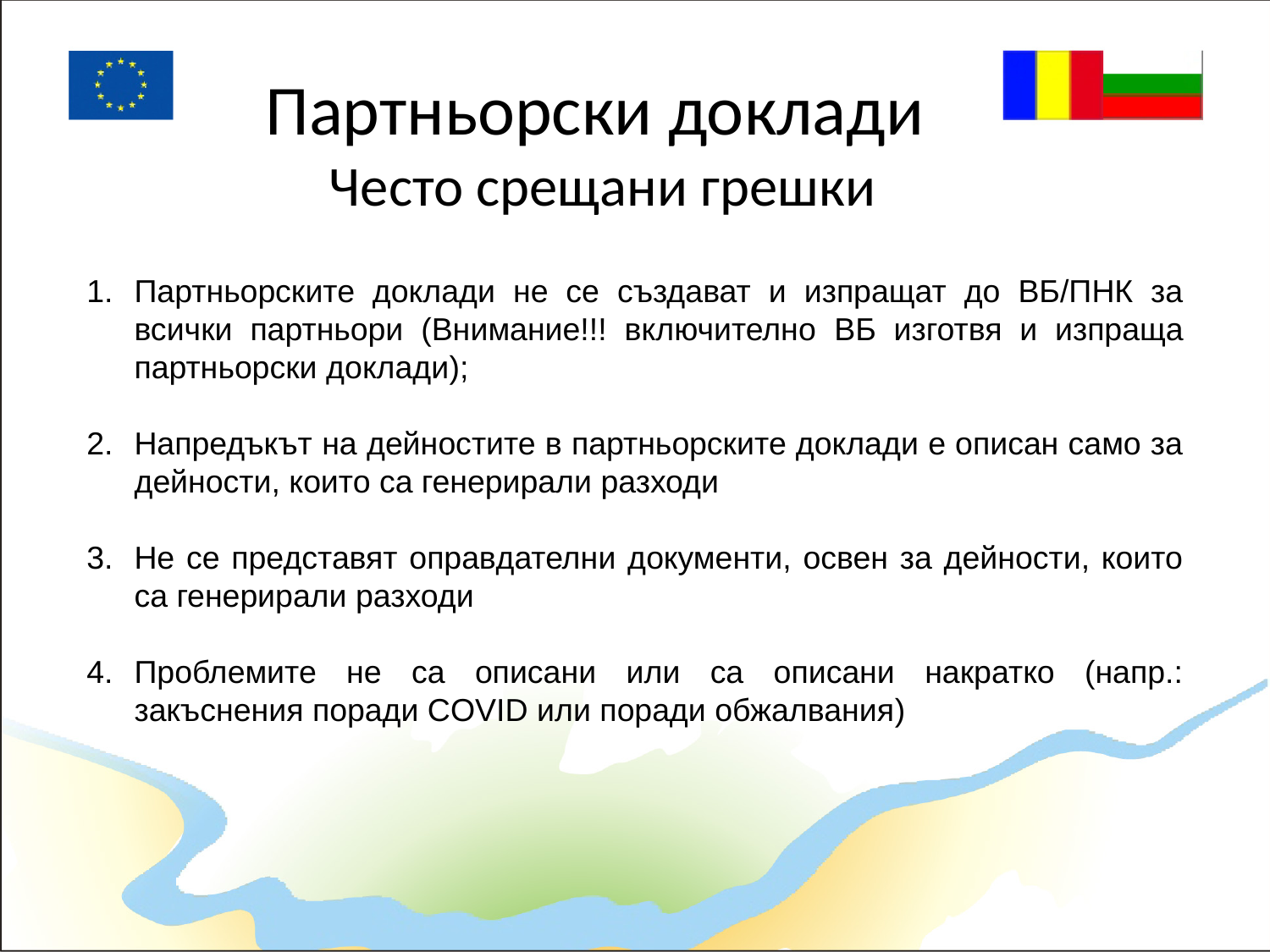

# Партньорски доклади Често срещани грешки
Партньорските доклади не се създават и изпращат до BБ/ПНК за всички партньори (Внимание!!! включително BБ изготвя и изпраща партньорски доклади);

Напредъкът на дейностите в партньорските доклади е описан само за дейности, които са генерирали разходи

Не се представят оправдателни документи, освен за дейности, които са генерирали разходи

Проблемите не са описани или са описани накратко (напр.: закъснения поради COVID или поради обжалвания)